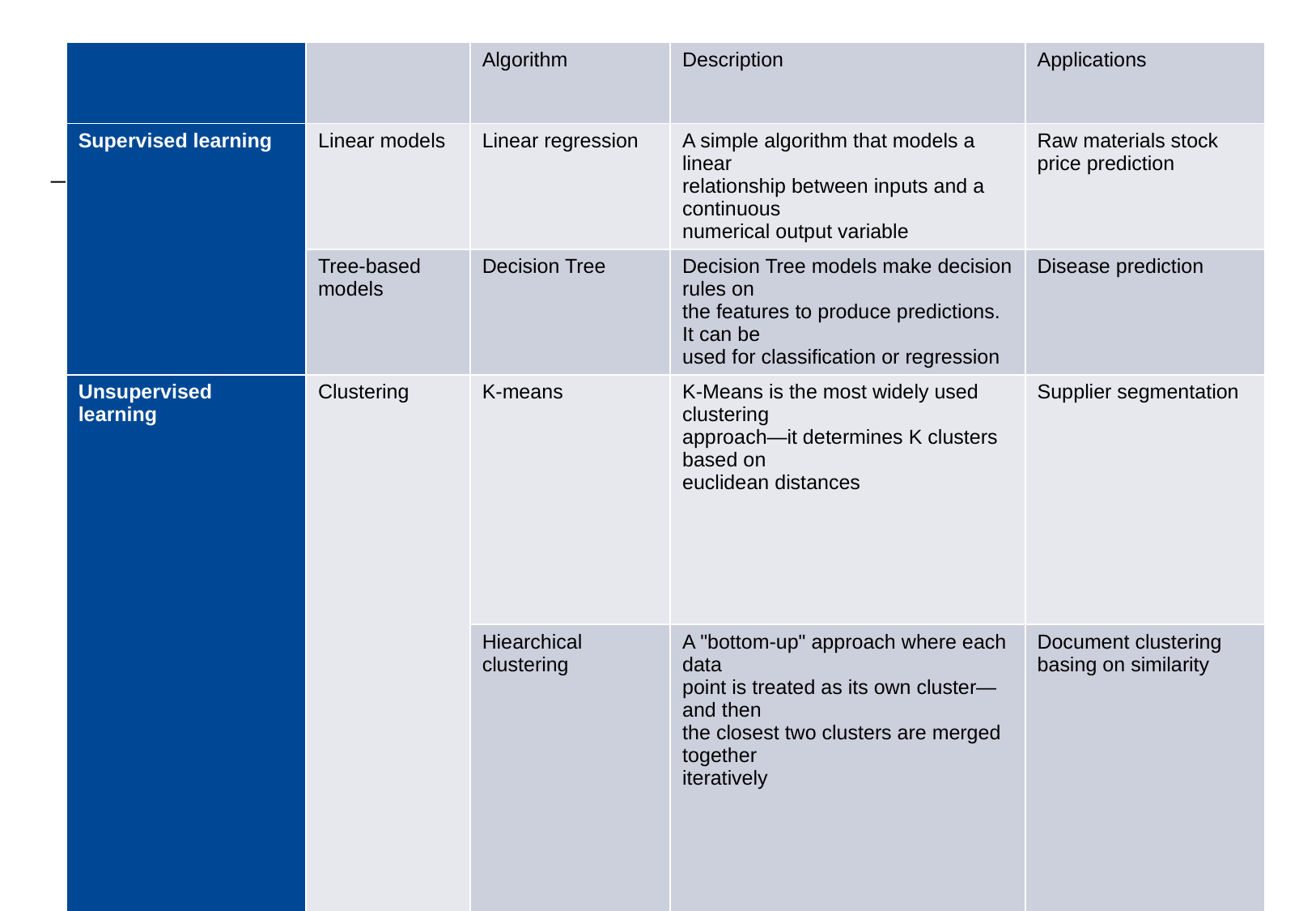

|  |  | Algorithm | Description | Applications |
| --- | --- | --- | --- | --- |
| Supervised learning | Linear models | Linear regression | A simple algorithm that models a linear relationship between inputs and a continuous numerical output variable | Raw materials stock price prediction |
|  | Tree-based models | Decision Tree | Decision Tree models make decision rules on the features to produce predictions. It can be used for classification or regression | Disease prediction |
| Unsupervised learning | Clustering | K-means | K-Means is the most widely used clustering approach—it determines K clusters based on euclidean distances | Supplier segmentation |
|  |  | Hiearchical clustering | A "bottom-up" approach where each data point is treated as its own cluster—and then the closest two clusters are merged together iteratively | Document clustering basing on similarity |

Presentation title
Presenter name, 30 August 2022
5